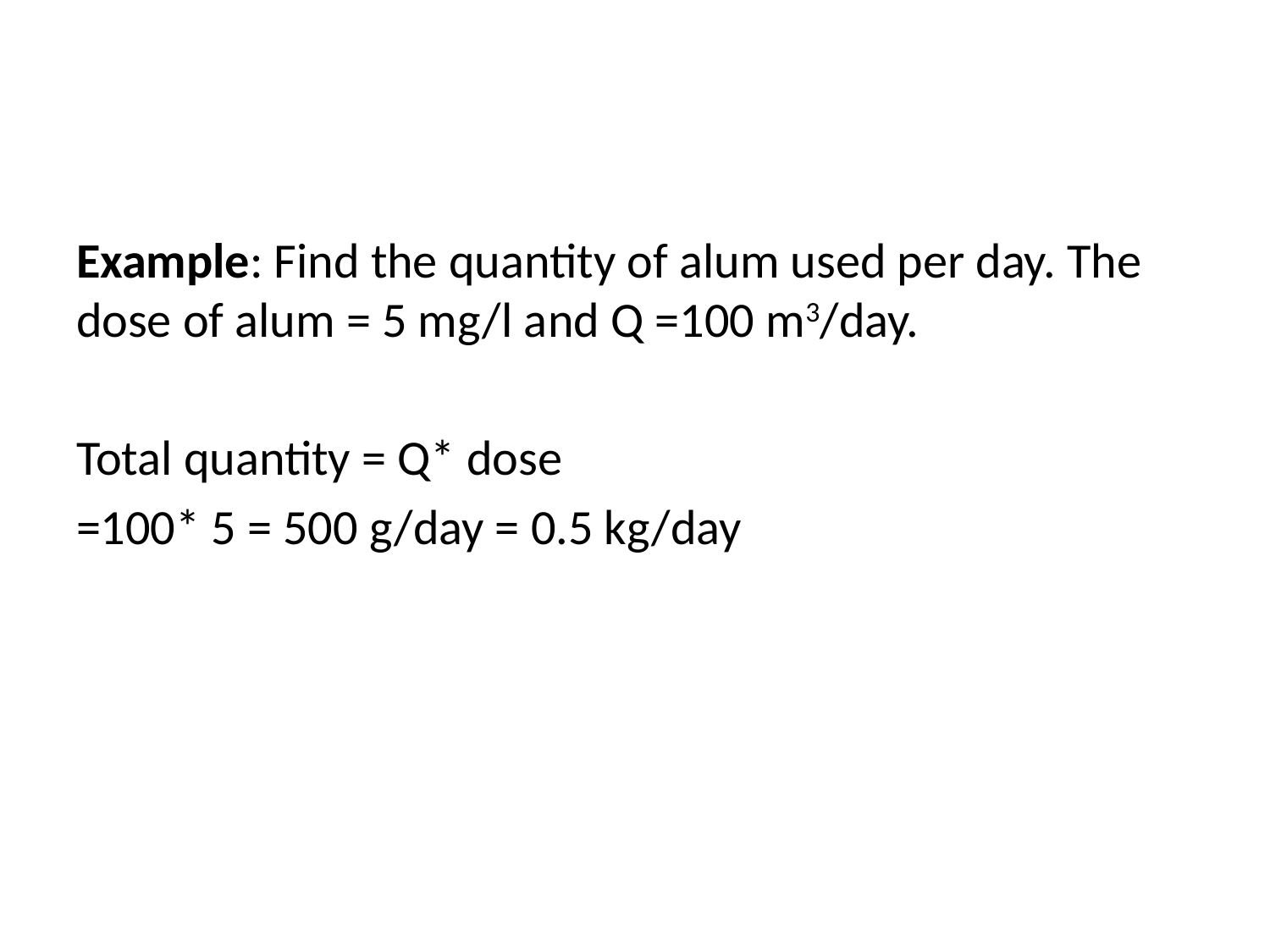

Example: Find the quantity of alum used per day. The dose of alum = 5 mg/l and Q =100 m3/day.

Total quantity = Q* dose
=100* 5 = 500 g/day = 0.5 kg/day